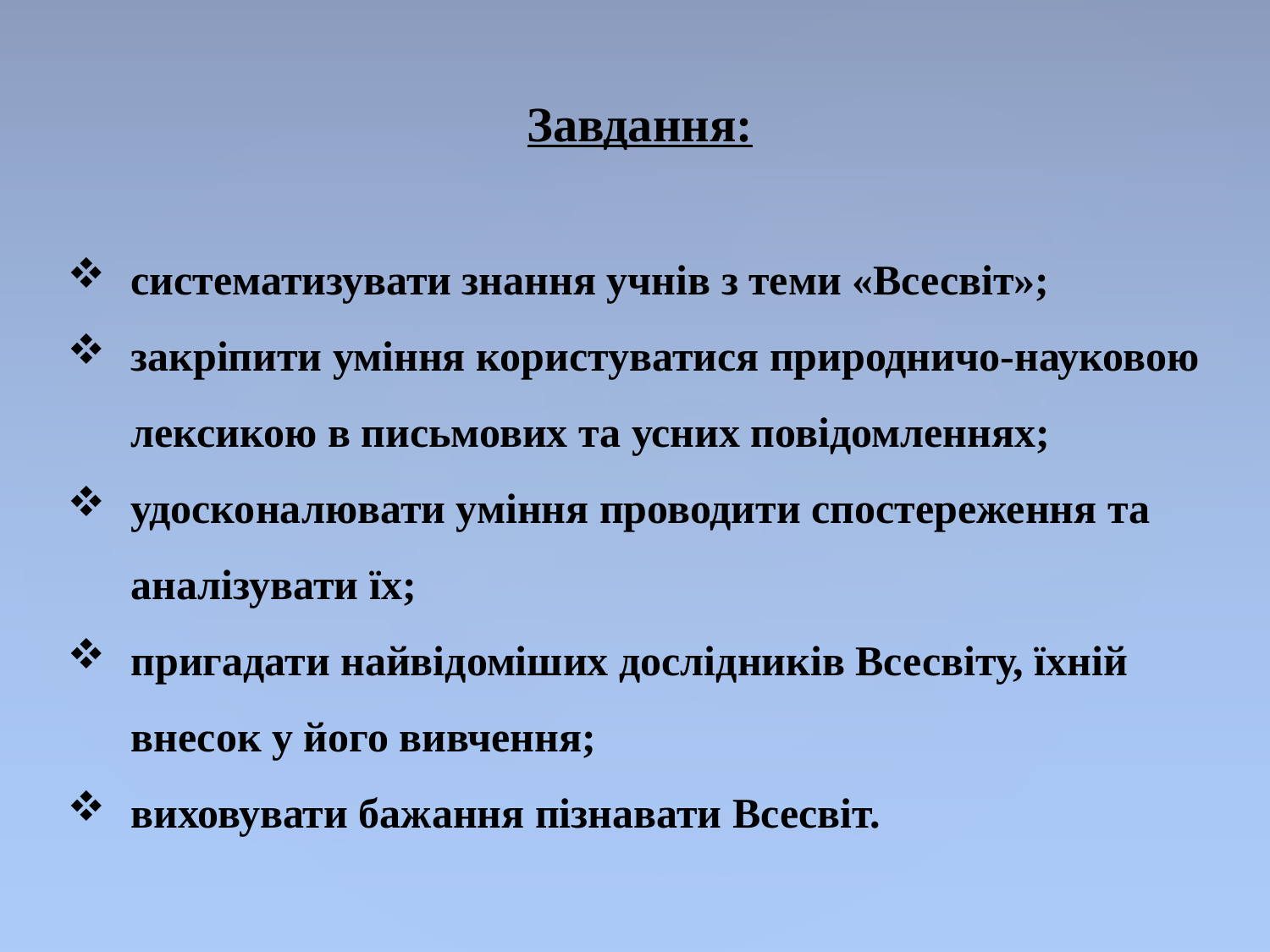

Завдання:

систематизувати знання учнів з теми «Всесвіт»;
закріпити уміння користуватися природничо-науковою лексикою в письмових та усних повідомленнях;
удосконалювати уміння проводити спостереження та аналізувати їх;
пригадати найвідоміших дослідників Всесвіту, їхній внесок у його вивчення;
виховувати бажання пізнавати Всесвіт.